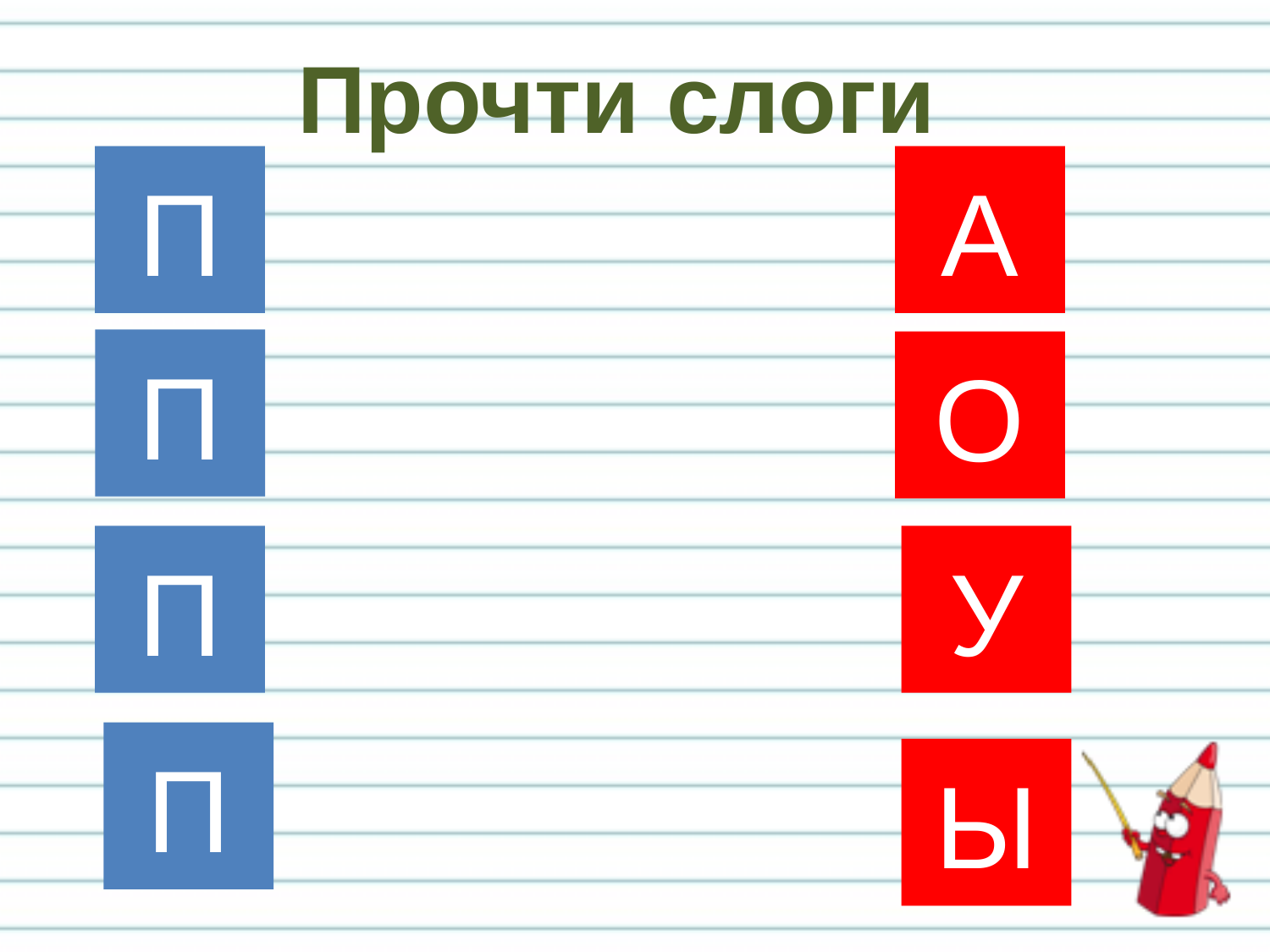

# Прочти слоги
П
А
П
О
П
У
П
Ы